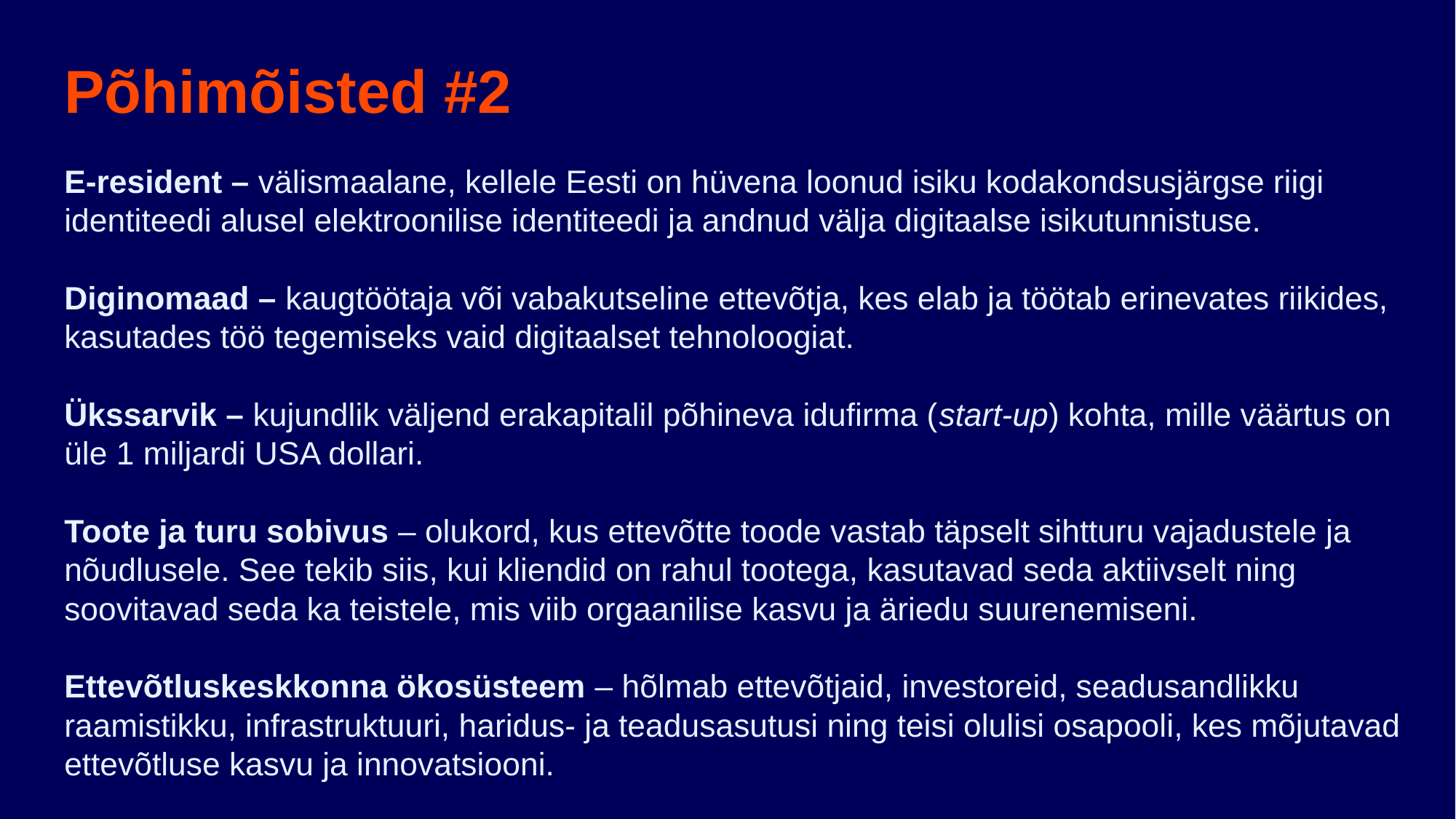

# Põhimõisted #2
E-resident – välismaalane, kellele Eesti on hüvena loonud isiku kodakondsusjärgse riigi identiteedi alusel elektroonilise identiteedi ja andnud välja digitaalse isikutunnistuse.

Diginomaad – kaugtöötaja või vabakutseline ettevõtja, kes elab ja töötab erinevates riikides, kasutades töö tegemiseks vaid digitaalset tehnoloogiat.
Ükssarvik – kujundlik väljend erakapitalil põhineva idufirma (start-up) kohta, mille väärtus on üle 1 miljardi USA dollari.

Toote ja turu sobivus – olukord, kus ettevõtte toode vastab täpselt sihtturu vajadustele ja nõudlusele. See tekib siis, kui kliendid on rahul tootega, kasutavad seda aktiivselt ning soovitavad seda ka teistele, mis viib orgaanilise kasvu ja äriedu suurenemiseni.

Ettevõtluskeskkonna ökosüsteem – hõlmab ettevõtjaid, investoreid, seadusandlikku raamistikku, infrastruktuuri, haridus- ja teadusasutusi ning teisi olulisi osapooli, kes mõjutavad ettevõtluse kasvu ja innovatsiooni.